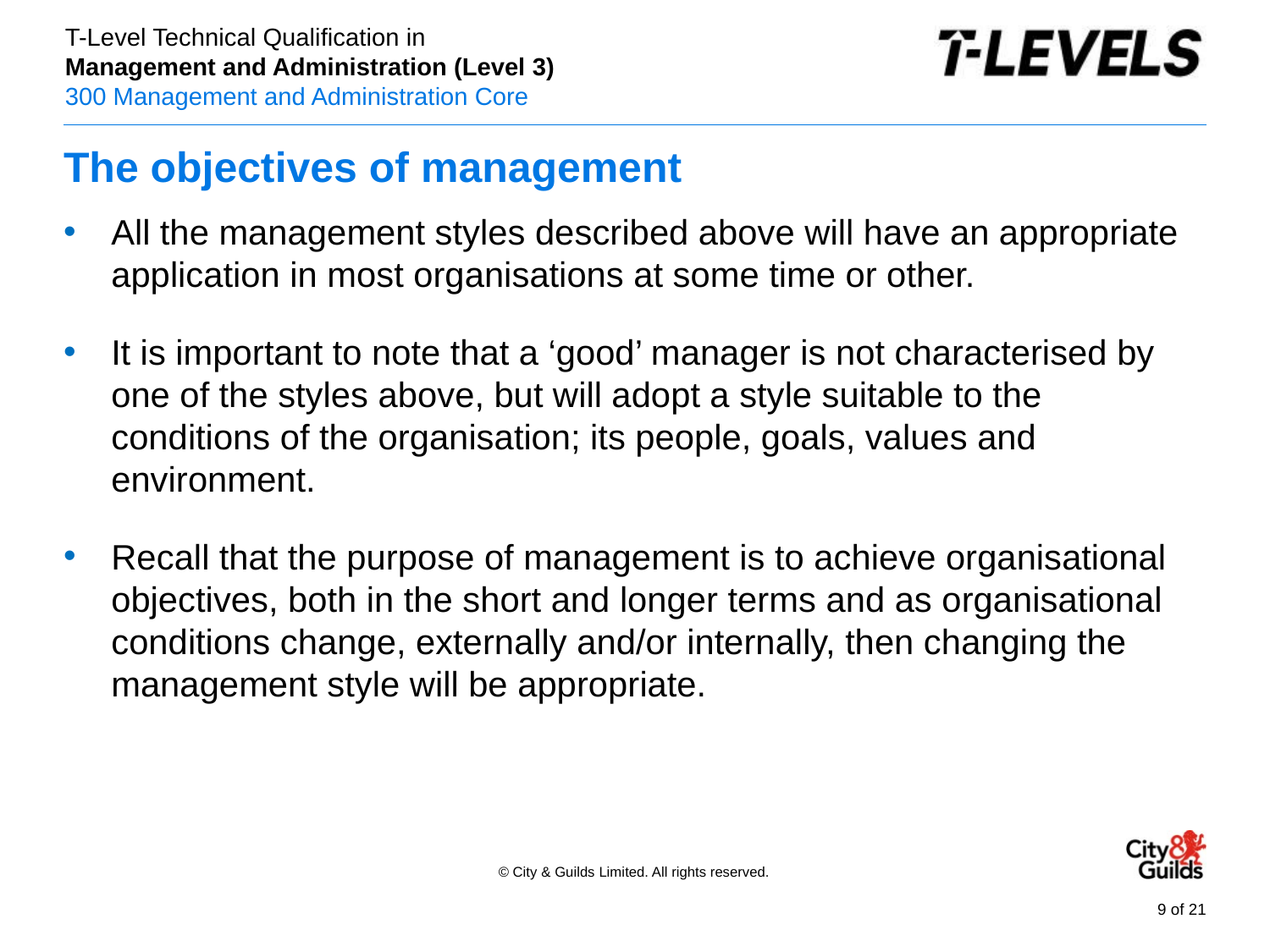

# The objectives of management
All the management styles described above will have an appropriate application in most organisations at some time or other.
It is important to note that a ‘good’ manager is not characterised by one of the styles above, but will adopt a style suitable to the conditions of the organisation; its people, goals, values and environment.
Recall that the purpose of management is to achieve organisational objectives, both in the short and longer terms and as organisational conditions change, externally and/or internally, then changing the management style will be appropriate.